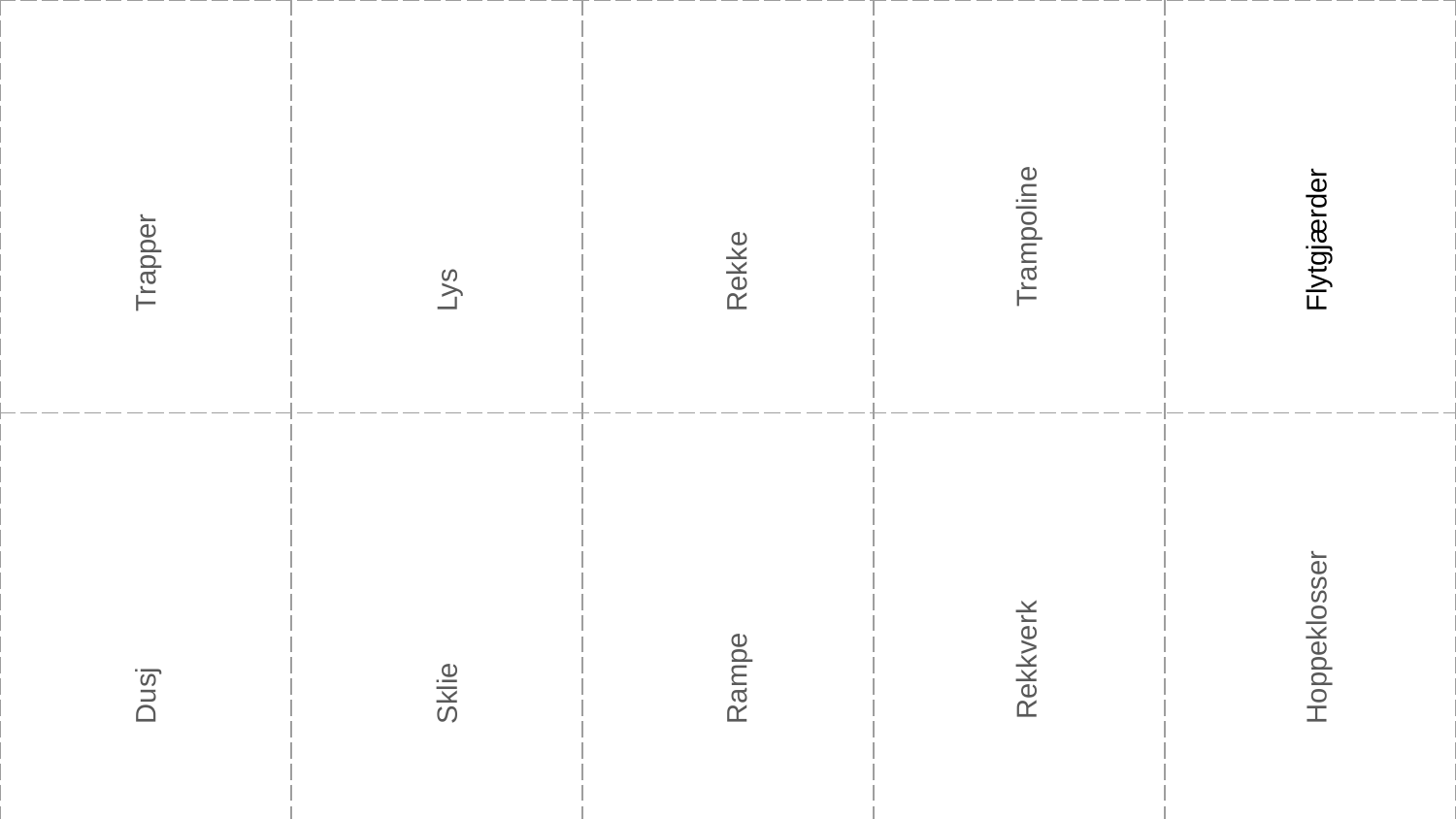

|  |  |  |  |  |
| --- | --- | --- | --- | --- |
|  |  |  |  |  |
Trampoline
Trapper
Lys
Rekke
Flytgjærder
Rekkverk
Dusj
Sklie
Rampe
Hoppeklosser